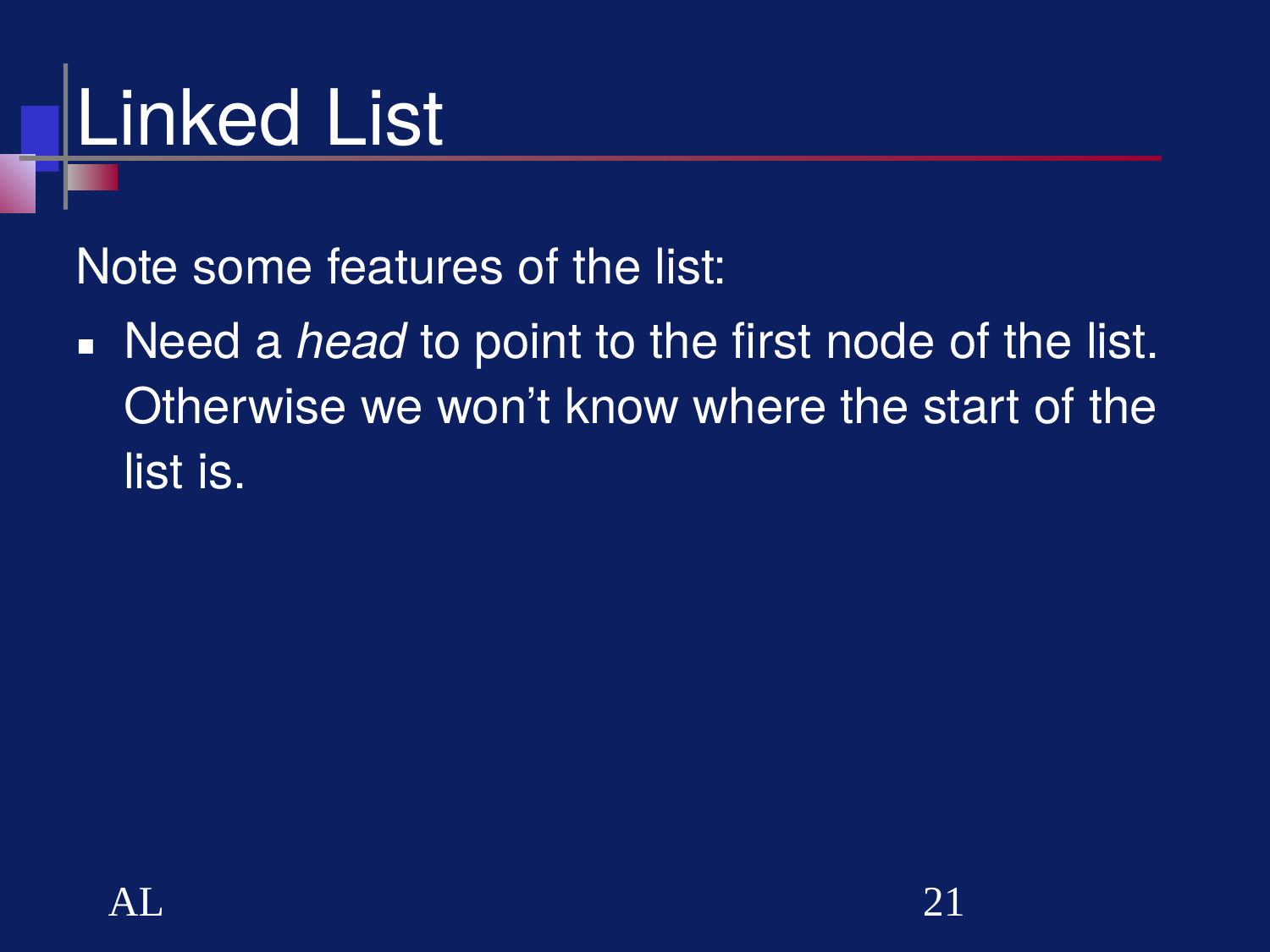

# Linked List
Note some features of the list:
Need a head to point to the first node of the list. Otherwise we won’t know where the start of the list is.

AL
21